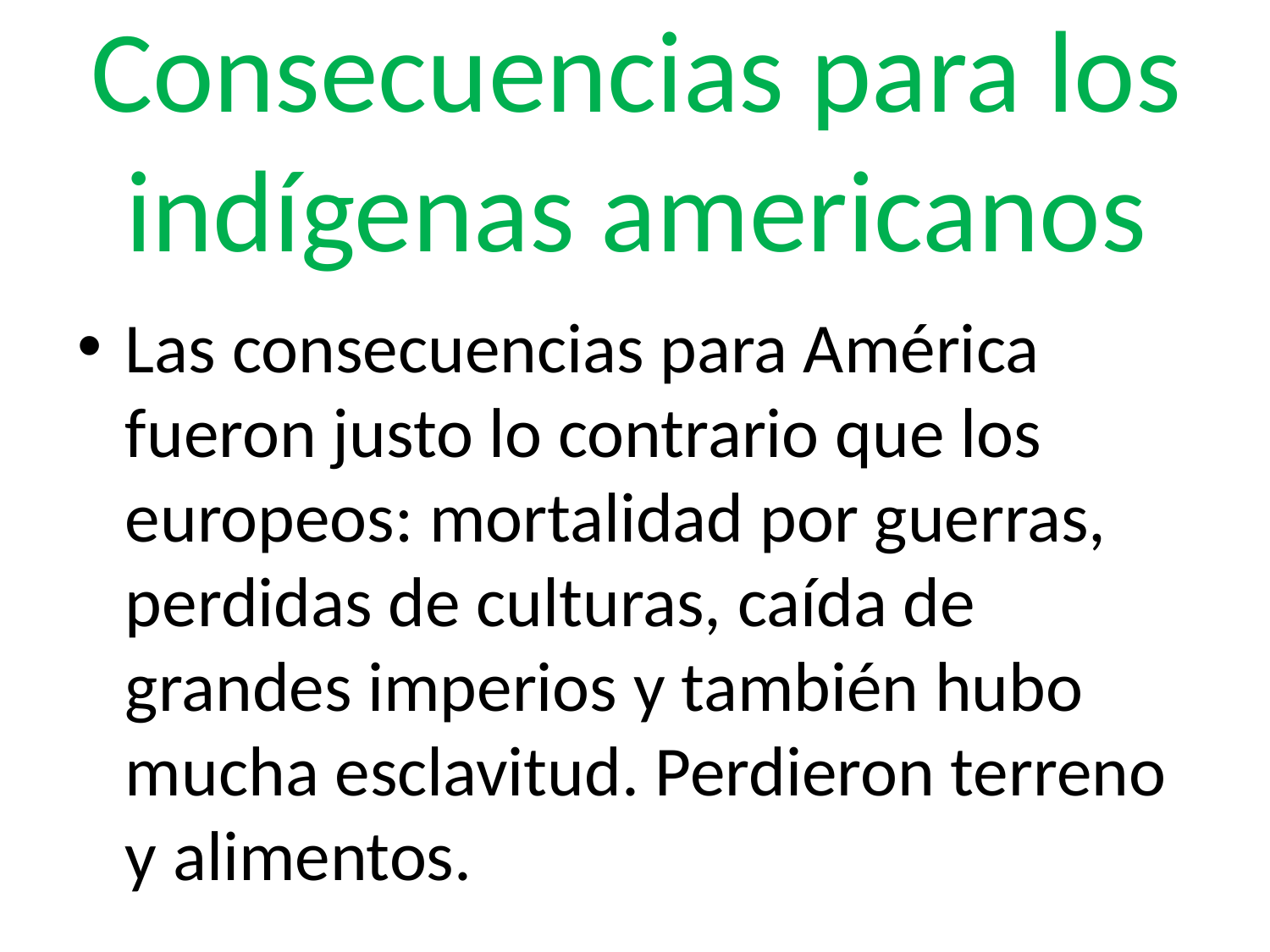

# Consecuencias para los indígenas americanos
Las consecuencias para América fueron justo lo contrario que los europeos: mortalidad por guerras, perdidas de culturas, caída de grandes imperios y también hubo mucha esclavitud. Perdieron terreno y alimentos.